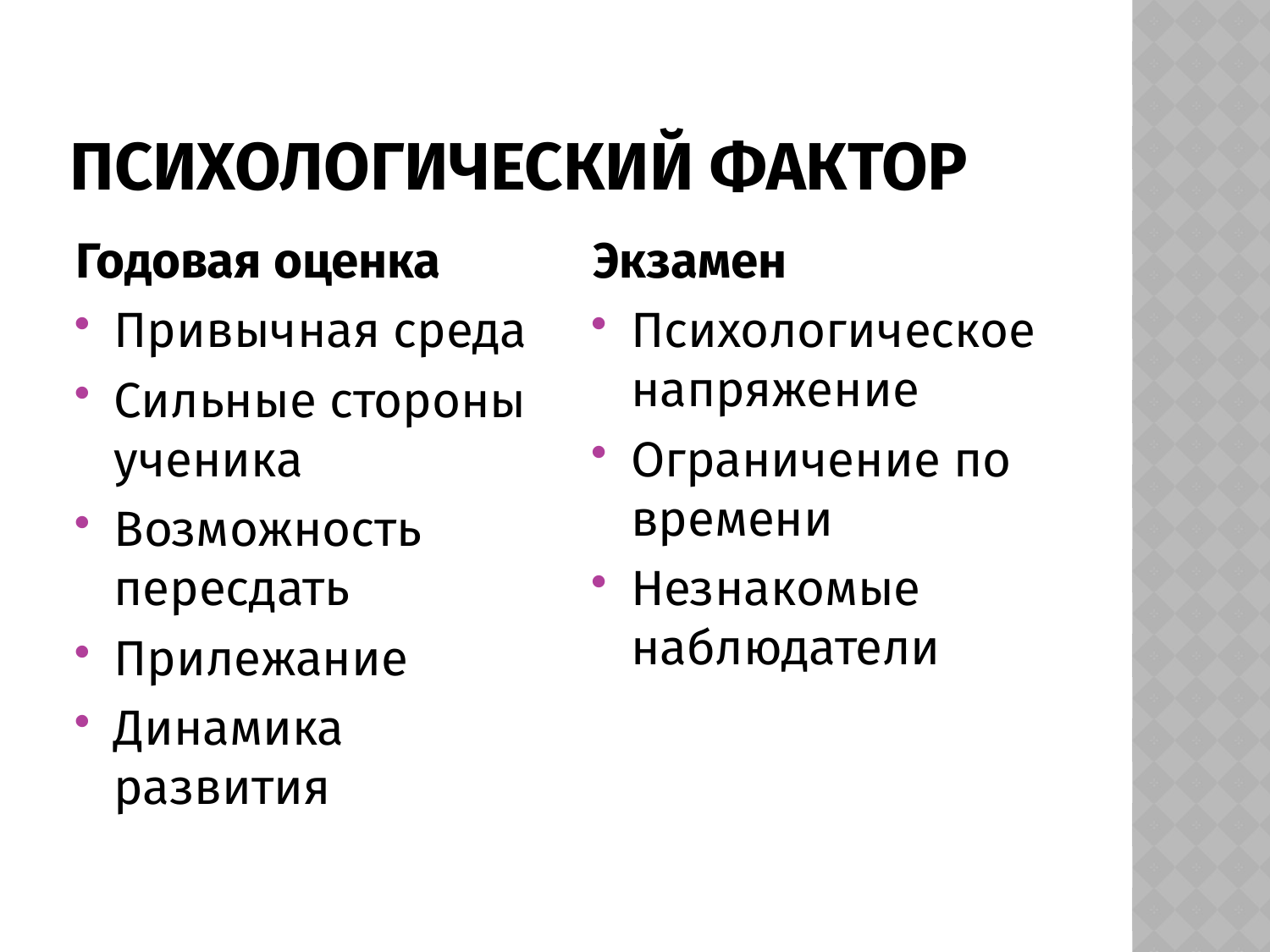

# Психологический фактор
Годовая оценка
Привычная среда
Сильные стороны ученика
Возможность пересдать
Прилежание
Динамика развития
Экзамен
Психологическое напряжение
Ограничение по времени
Незнакомые наблюдатели